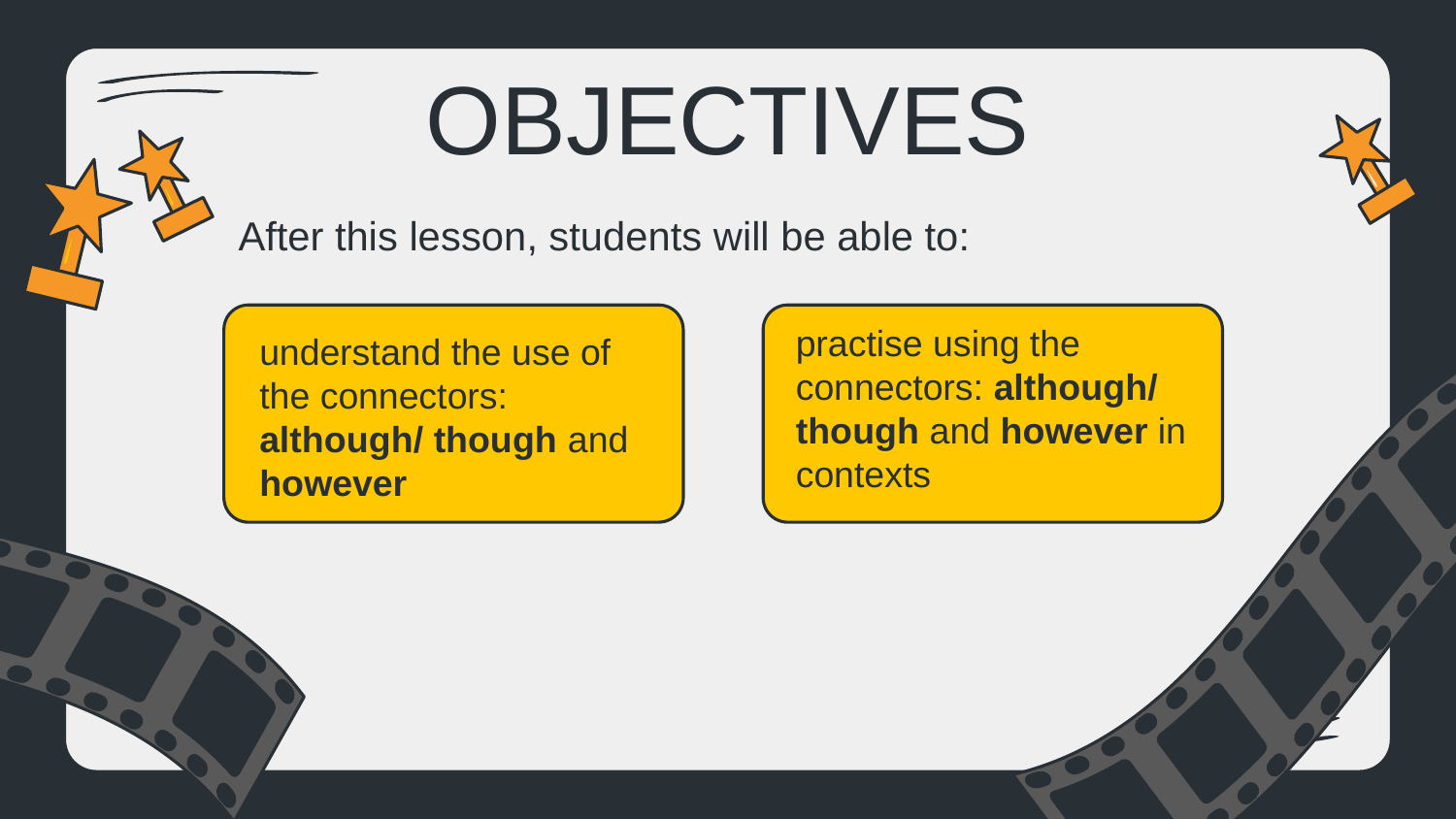

OBJECTIVES

After this lesson, students will be able to:

practise using the connectors: although/ though and however in contexts

understand the use of the connectors: although/ though and however